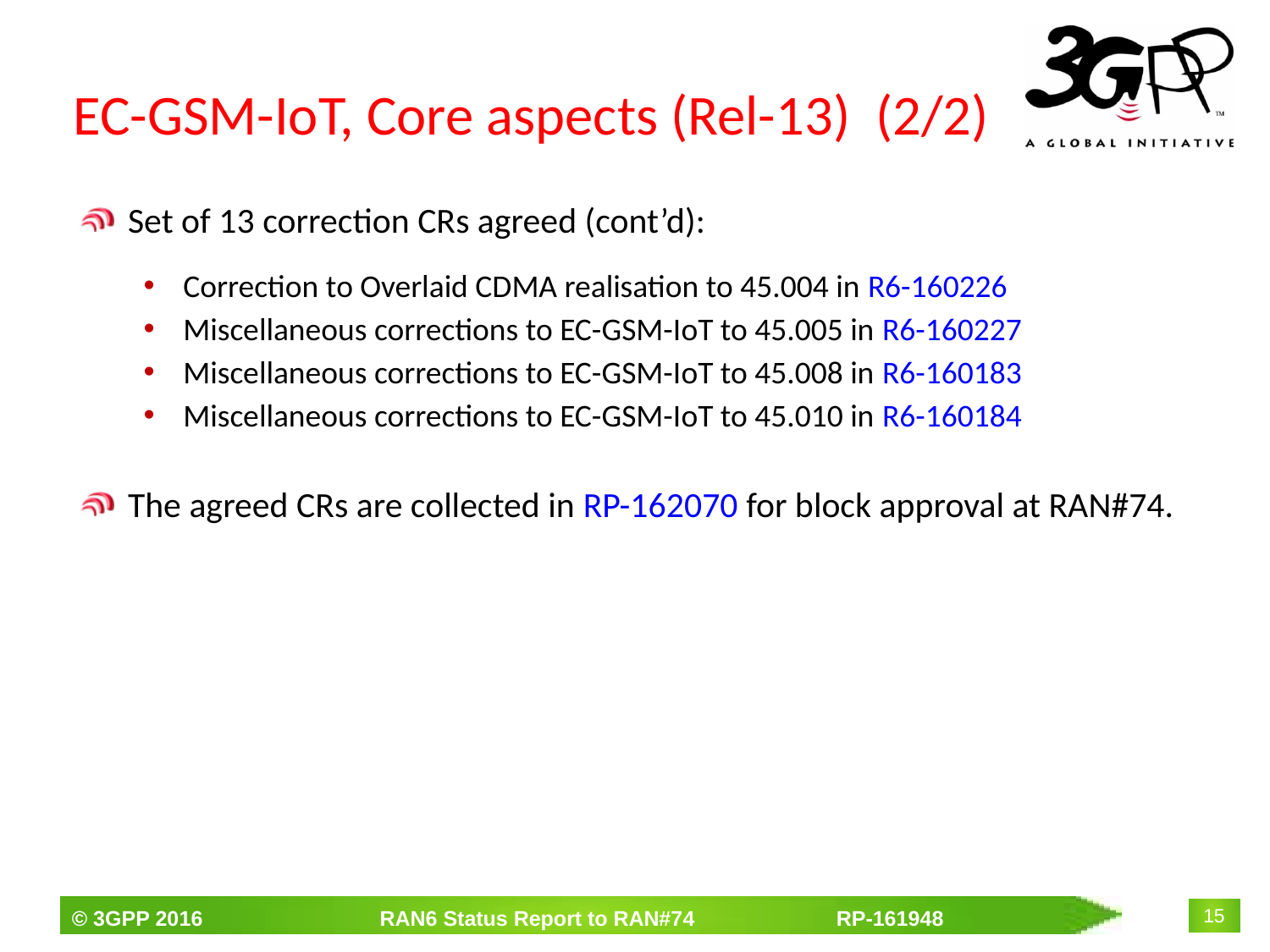

# EC-GSM-IoT, Core aspects (Rel-13)  (2/2)
Set of 13 correction CRs agreed (cont’d):

Correction to Overlaid CDMA realisation to 45.004 in R6-160226
Miscellaneous corrections to EC-GSM-IoT to 45.005 in R6-160227
Miscellaneous corrections to EC-GSM-IoT to 45.008 in R6-160183
Miscellaneous corrections to EC-GSM-IoT to 45.010 in R6-160184

The agreed CRs are collected in RP-162070 for block approval at RAN#74.